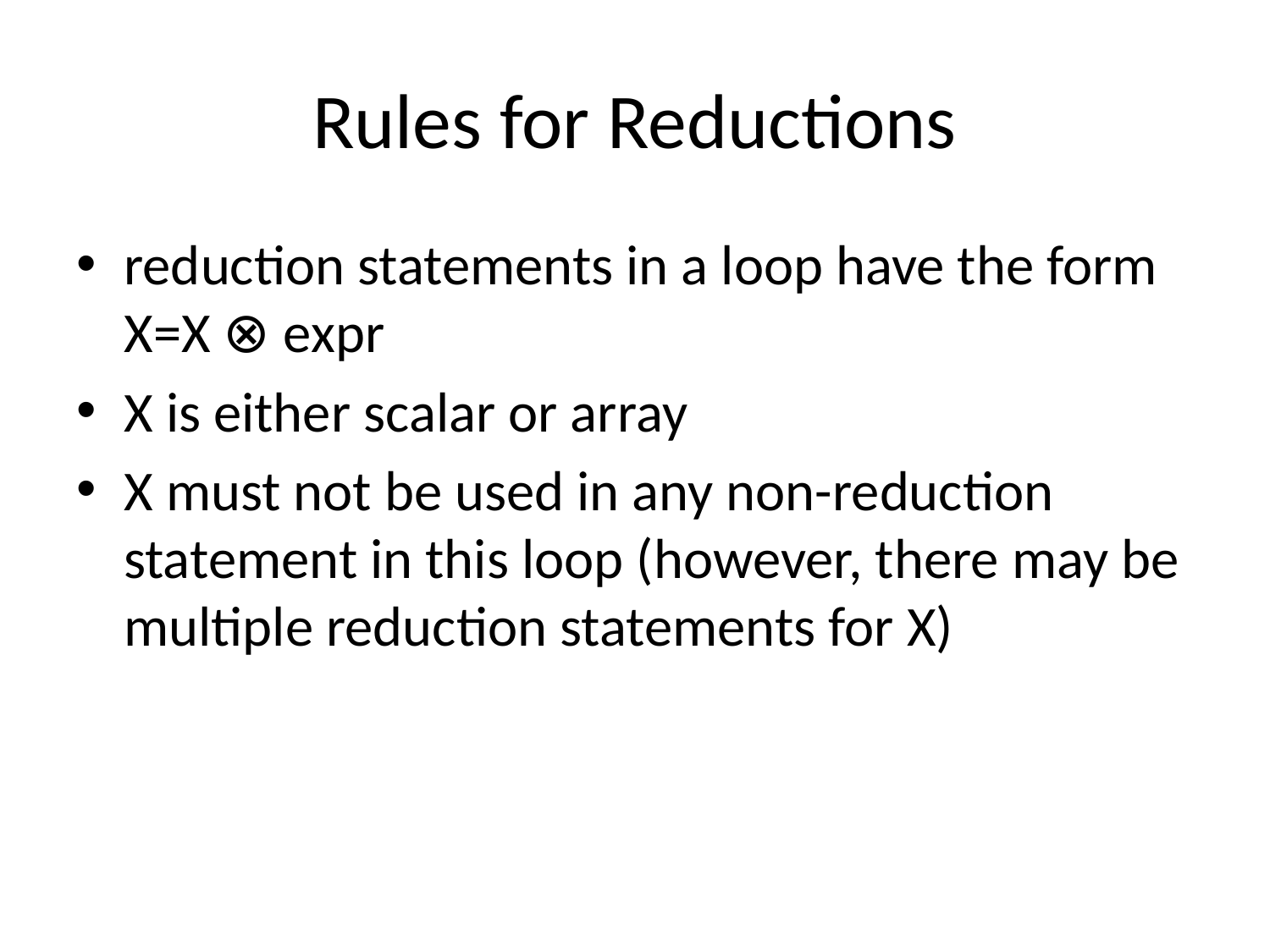

# Rules for Reductions
reduction statements in a loop have the form X=X ⊗ expr
X is either scalar or array
X must not be used in any non-reduction statement in this loop (however, there may be multiple reduction statements for X)